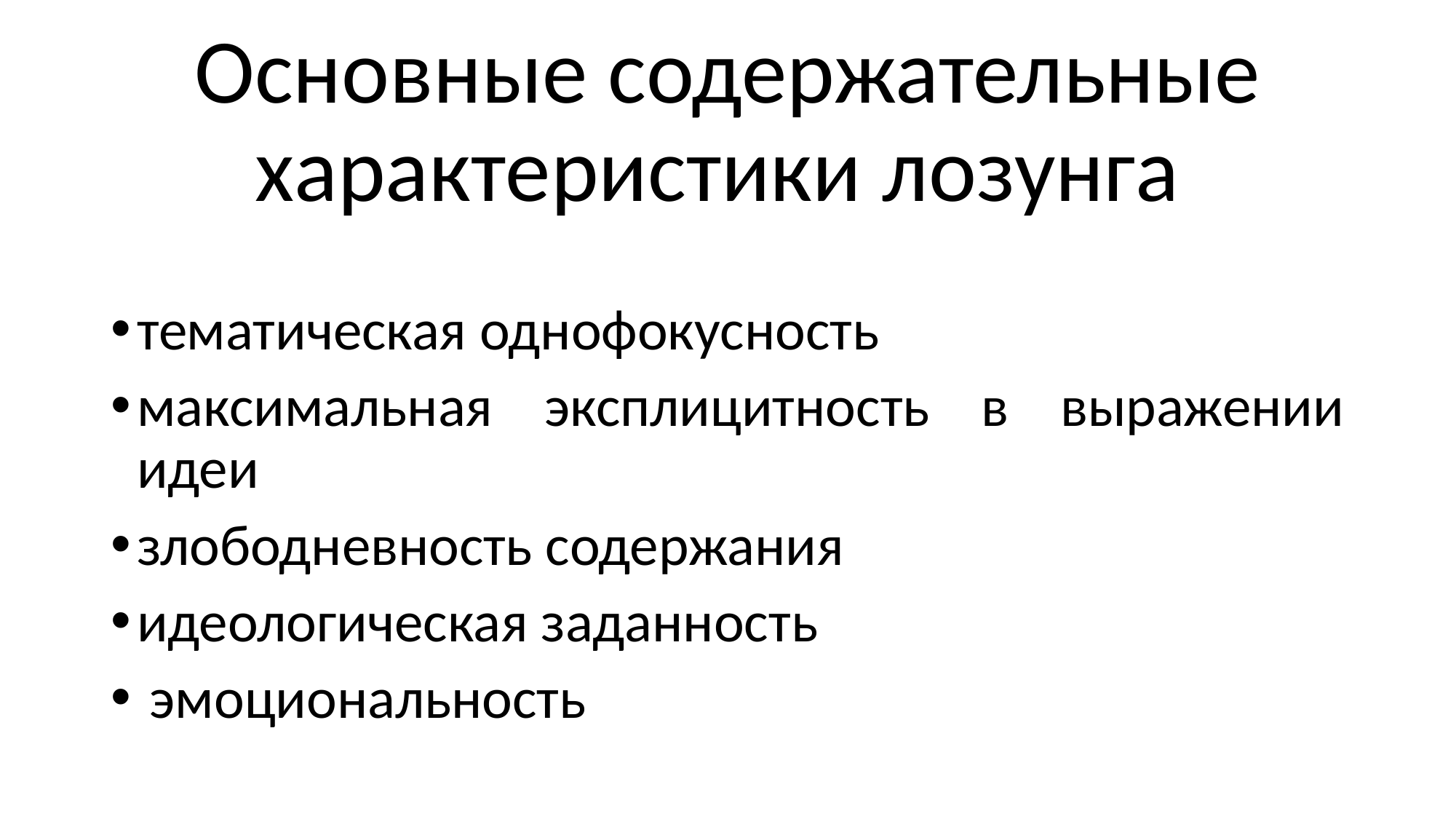

# Основные содержательные характеристики лозунга
тематическая однофокусность
максимальная эксплицитность в выражении идеи
злободневность содержания
идеологическая заданность
 эмоциональность